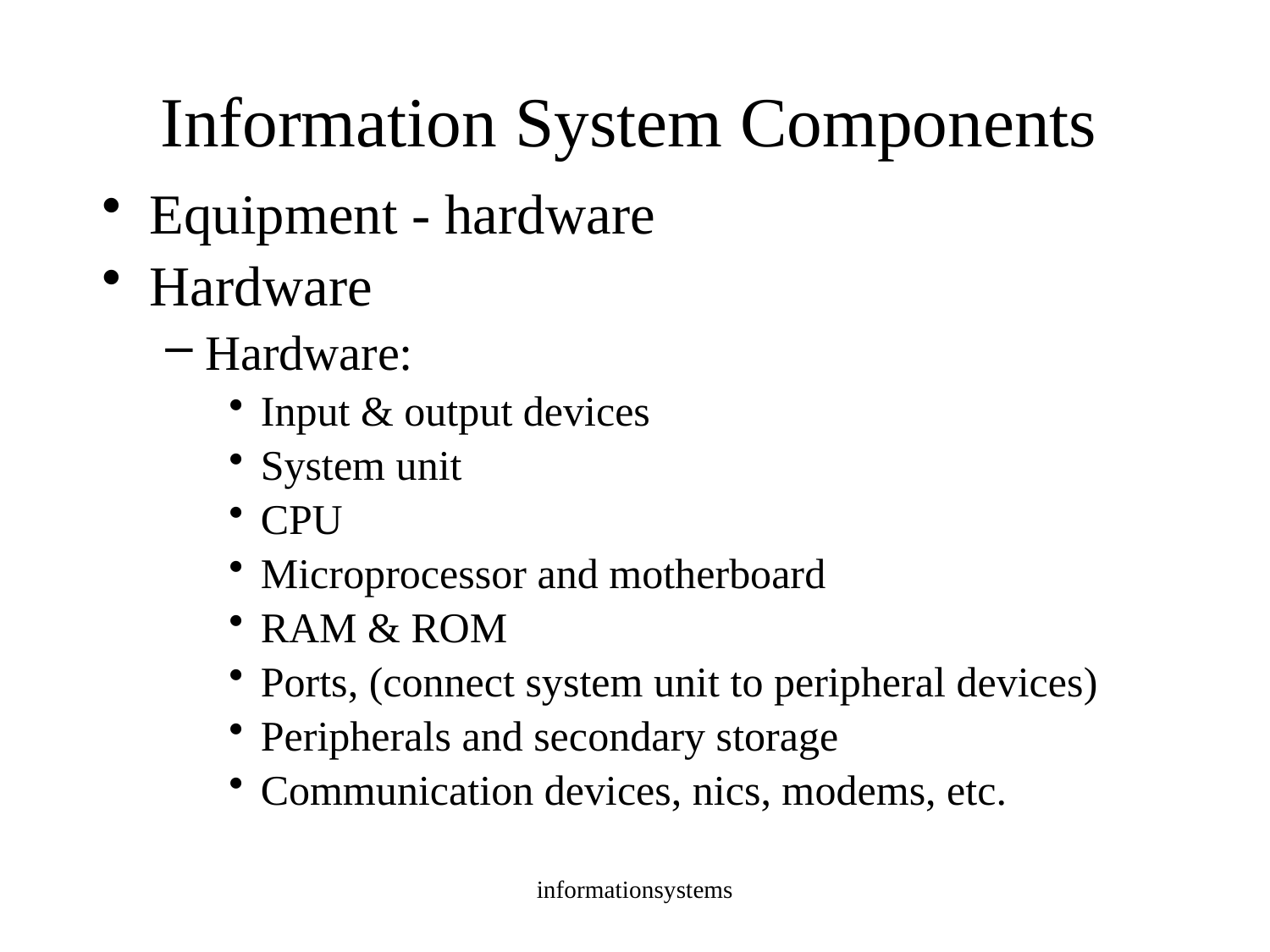

# Information System Components
Equipment - hardware
Hardware
Hardware:
Input & output devices
System unit
CPU
Microprocessor and motherboard
RAM & ROM
Ports, (connect system unit to peripheral devices)
Peripherals and secondary storage
Communication devices, nics, modems, etc.
informationsystems